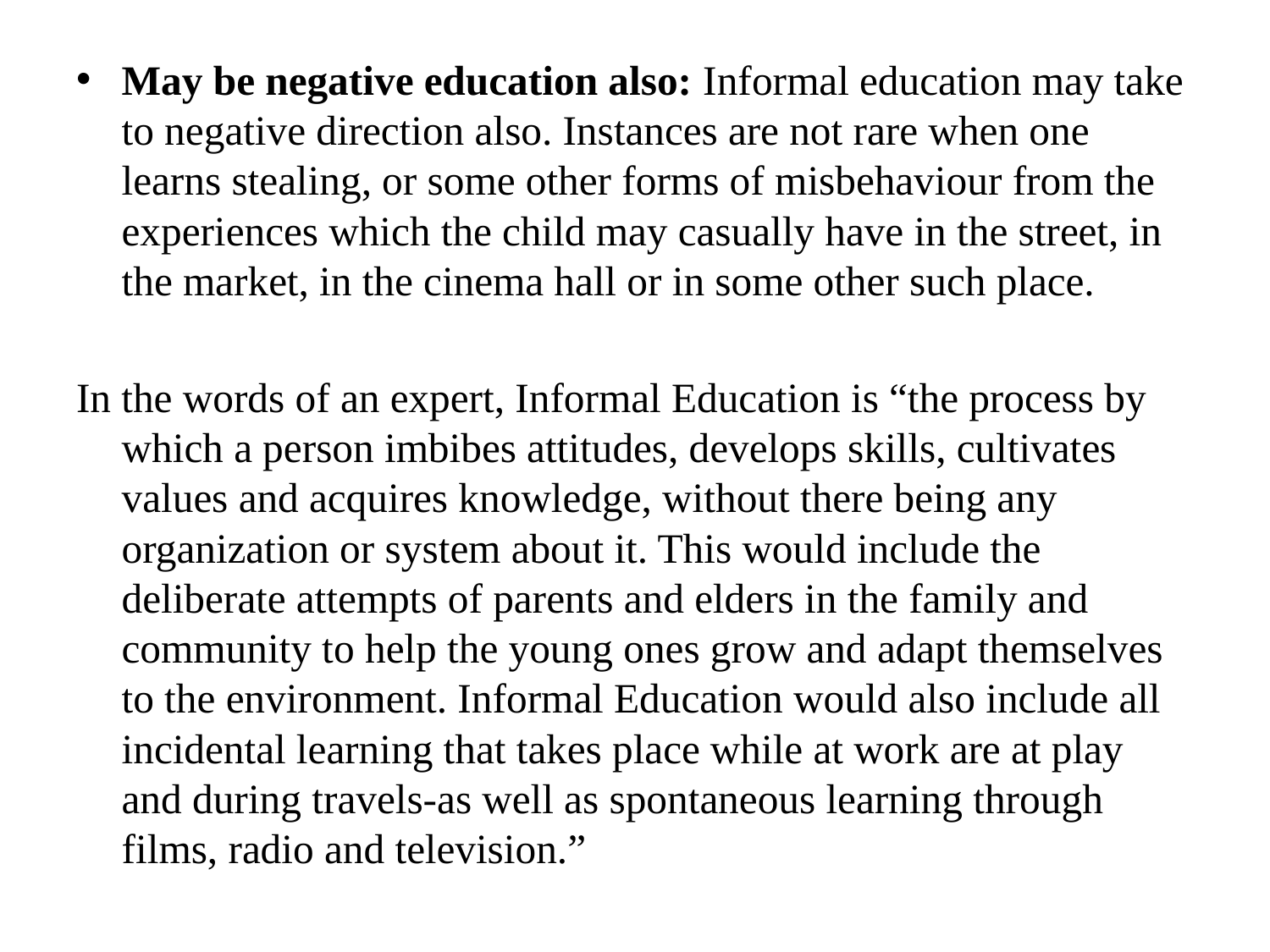

May be negative education also: Informal education may take to negative direction also. Instances are not rare when one learns stealing, or some other forms of misbehaviour from the experiences which the child may casually have in the street, in the market, in the cinema hall or in some other such place.

In the words of an expert, Informal Education is “the process by which a person imbibes attitudes, develops skills, cultivates values and acquires knowledge, without there being any organization or system about it. This would include the deliberate attempts of parents and elders in the family and community to help the young ones grow and adapt themselves to the environment. Informal Education would also include all incidental learning that takes place while at work are at play and during travels-as well as spontaneous learning through films, radio and television.”